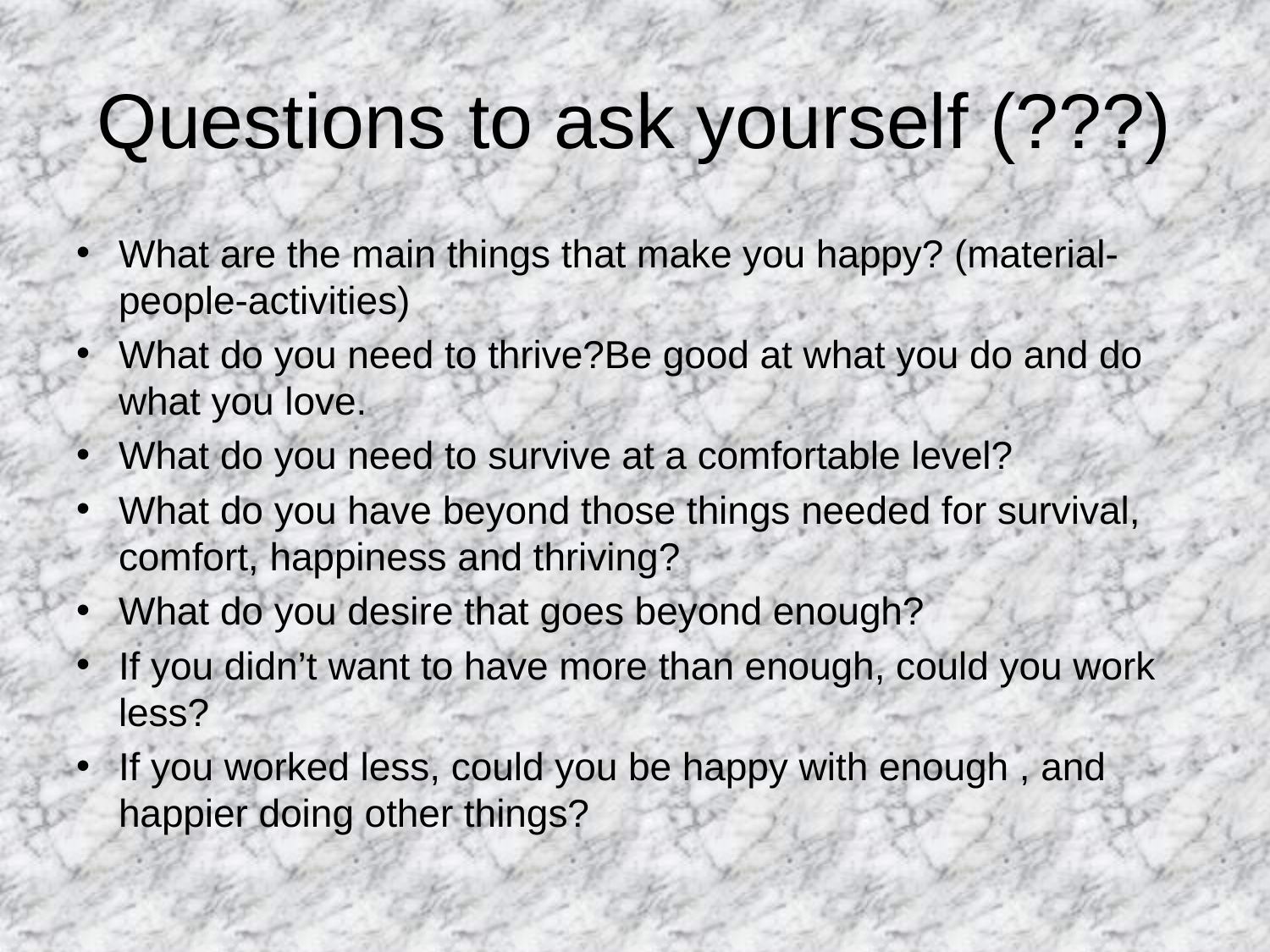

# Questions to ask yourself (???)
What are the main things that make you happy? (material- people-activities)
What do you need to thrive?Be good at what you do and do what you love.
What do you need to survive at a comfortable level?
What do you have beyond those things needed for survival, comfort, happiness and thriving?
What do you desire that goes beyond enough?
If you didn’t want to have more than enough, could you work less?
If you worked less, could you be happy with enough , and happier doing other things?